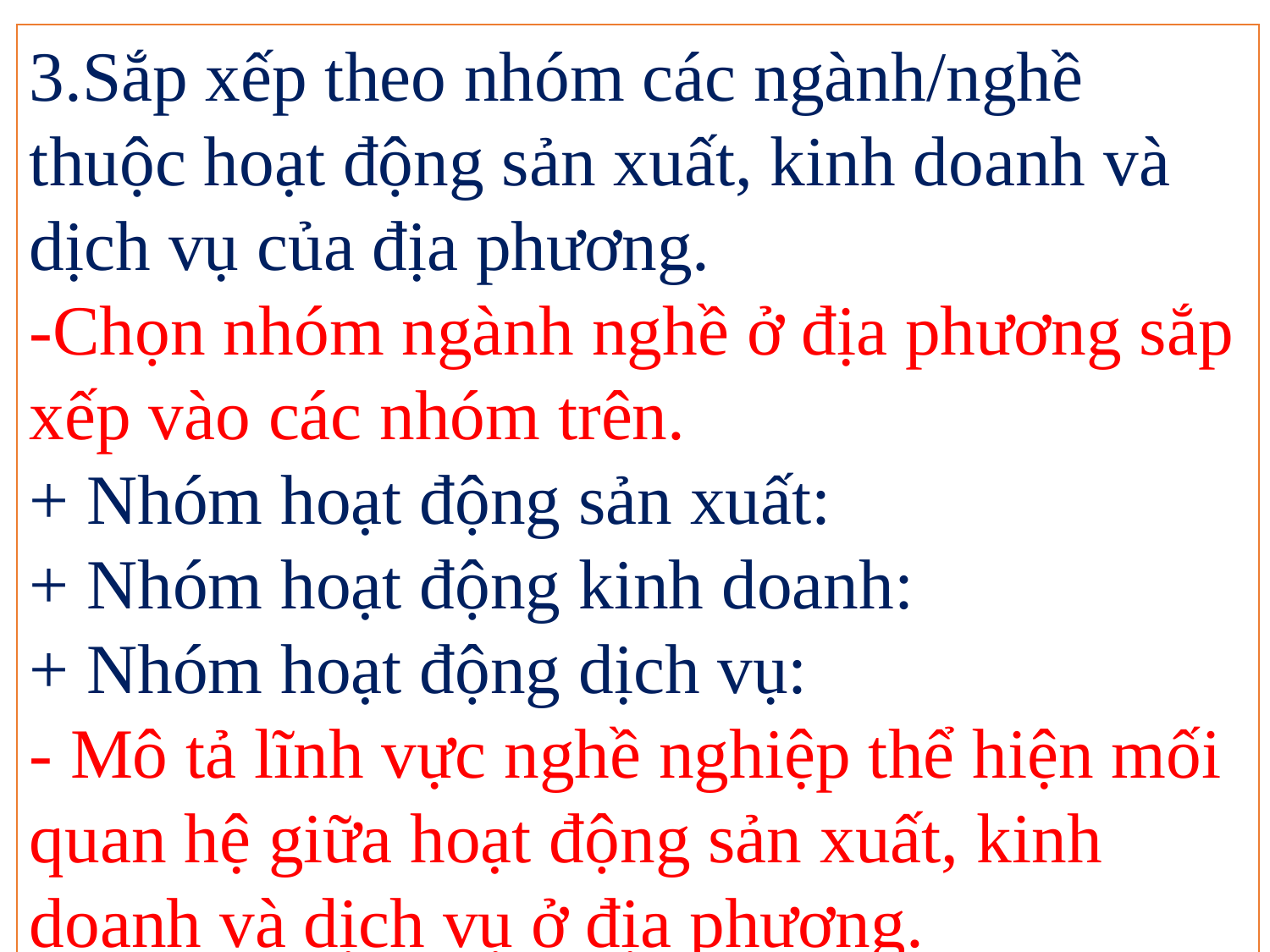

3.Sắp xếp theo nhóm các ngành/nghề thuộc hoạt động sản xuất, kinh doanh và dịch vụ của địa phương.
-Chọn nhóm ngành nghề ở địa phương sắp xếp vào các nhóm trên.
+ Nhóm hoạt động sản xuất:
+ Nhóm hoạt động kinh doanh:
+ Nhóm hoạt động dịch vụ:
- Mô tả lĩnh vực nghề nghiệp thể hiện mối quan hệ giữa hoạt động sản xuất, kinh doanh và dịch vụ ở địa phương.